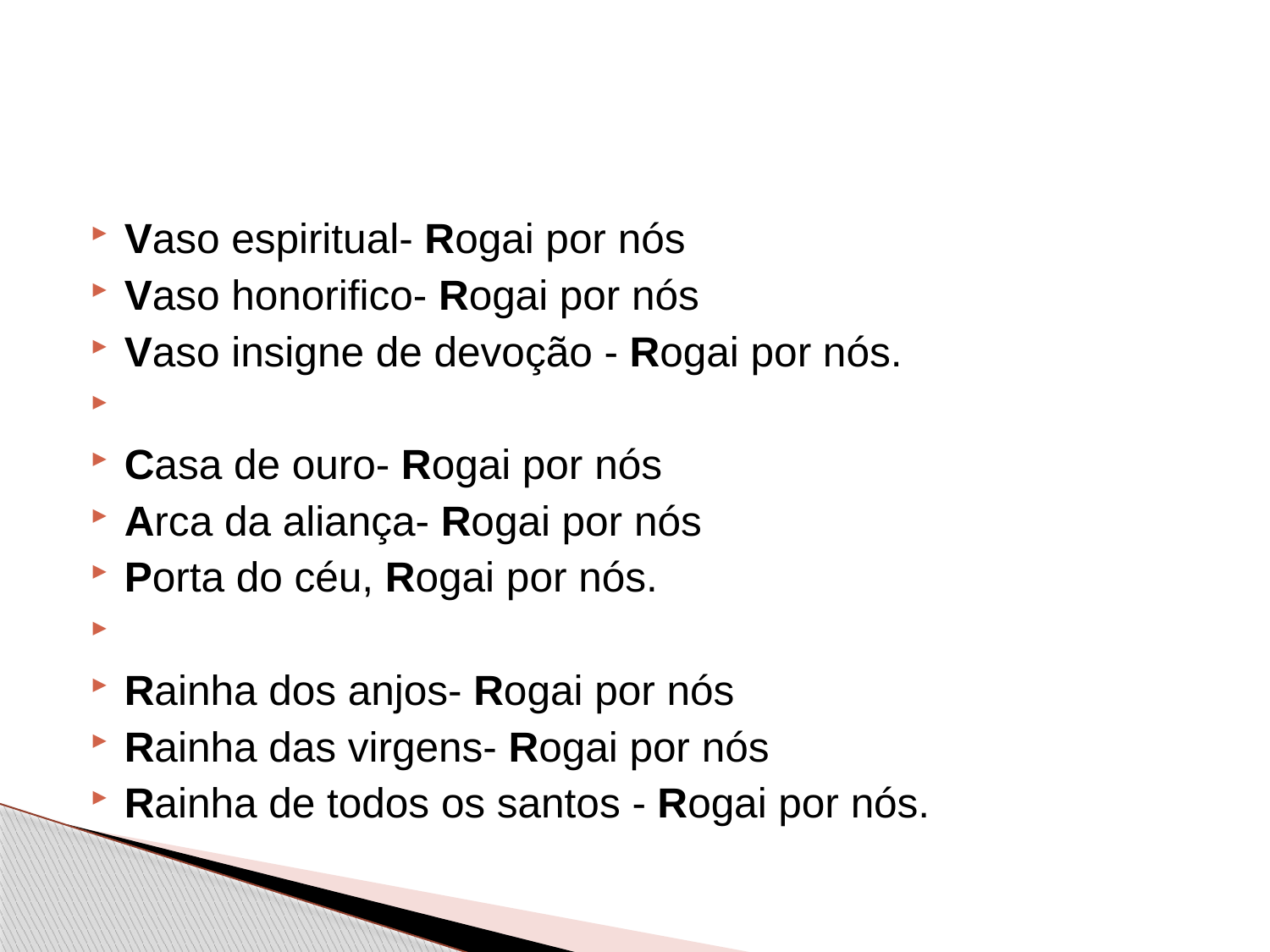

#
Vaso espiritual- Rogai por nós
Vaso honorifico- Rogai por nós
Vaso insigne de devoção - Rogai por nós.

Casa de ouro- Rogai por nós
Arca da aliança- Rogai por nós
Porta do céu, Rogai por nós.

Rainha dos anjos- Rogai por nós
Rainha das virgens- Rogai por nós
Rainha de todos os santos - Rogai por nós.